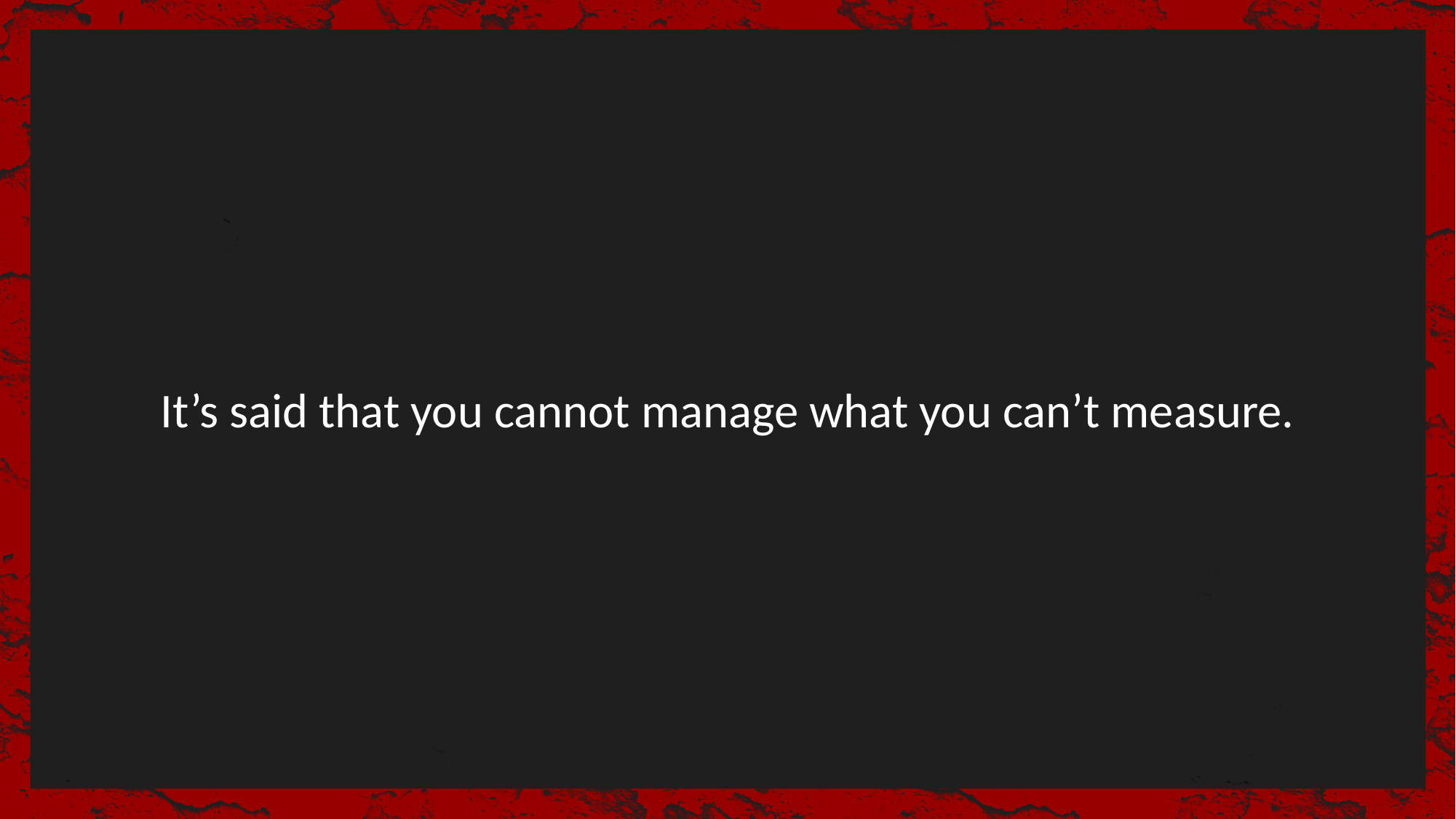

It’s said that you cannot manage what you can’t measure.